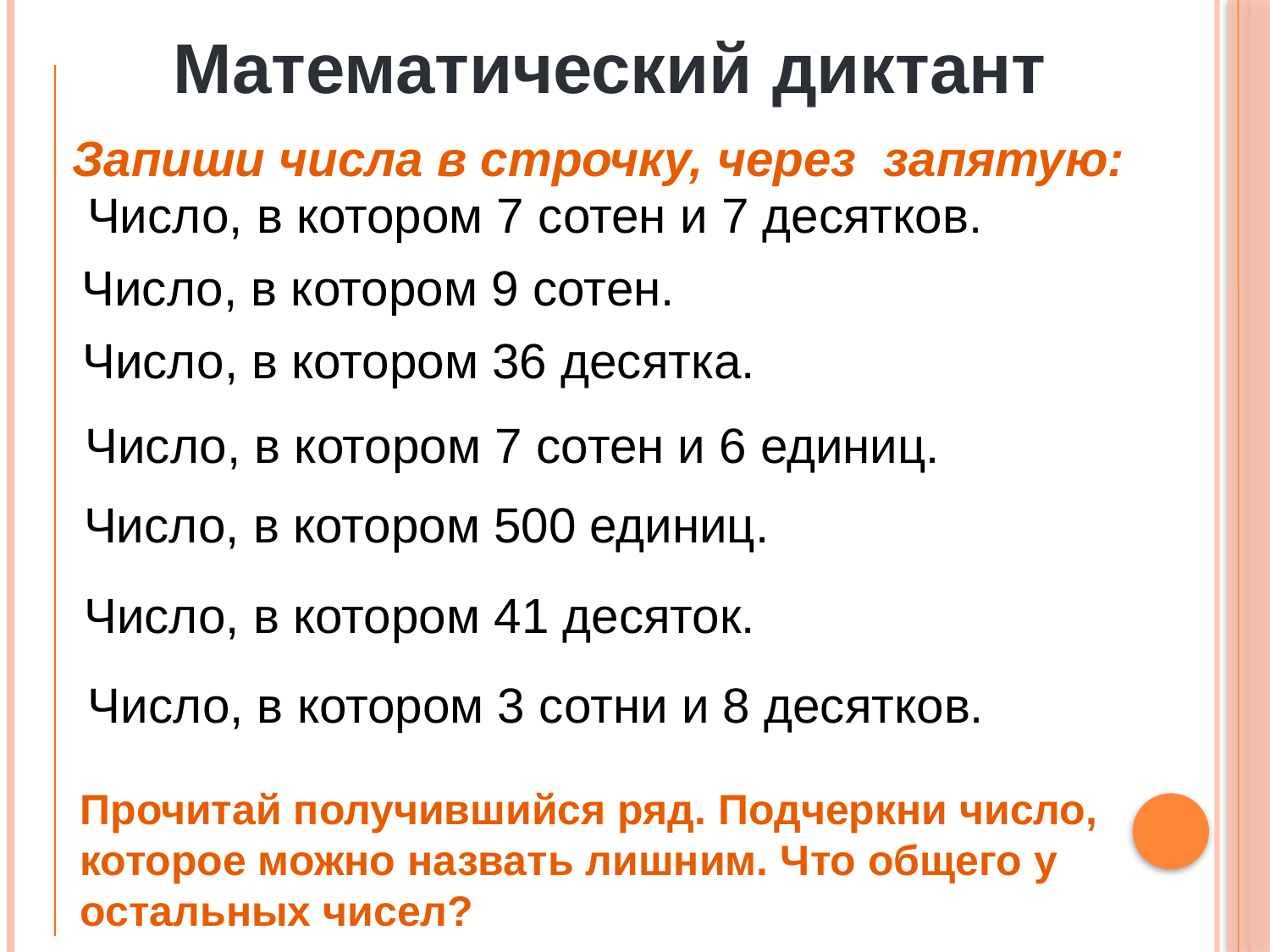

Математический диктант
Запиши числа в строчку, через  запятую:
Число, в котором 7 сотен и 7 десятков.
Число, в котором 9 сотен.
Число, в котором 36 десятка.
Число, в котором 7 сотен и 6 единиц.
Число, в котором 500 единиц.
Число, в котором 41 десяток.
Число, в котором 3 сотни и 8 десятков.
Прочитай получившийся ряд. Подчеркни число, которое можно назвать лишним. Что общего у остальных чисел?